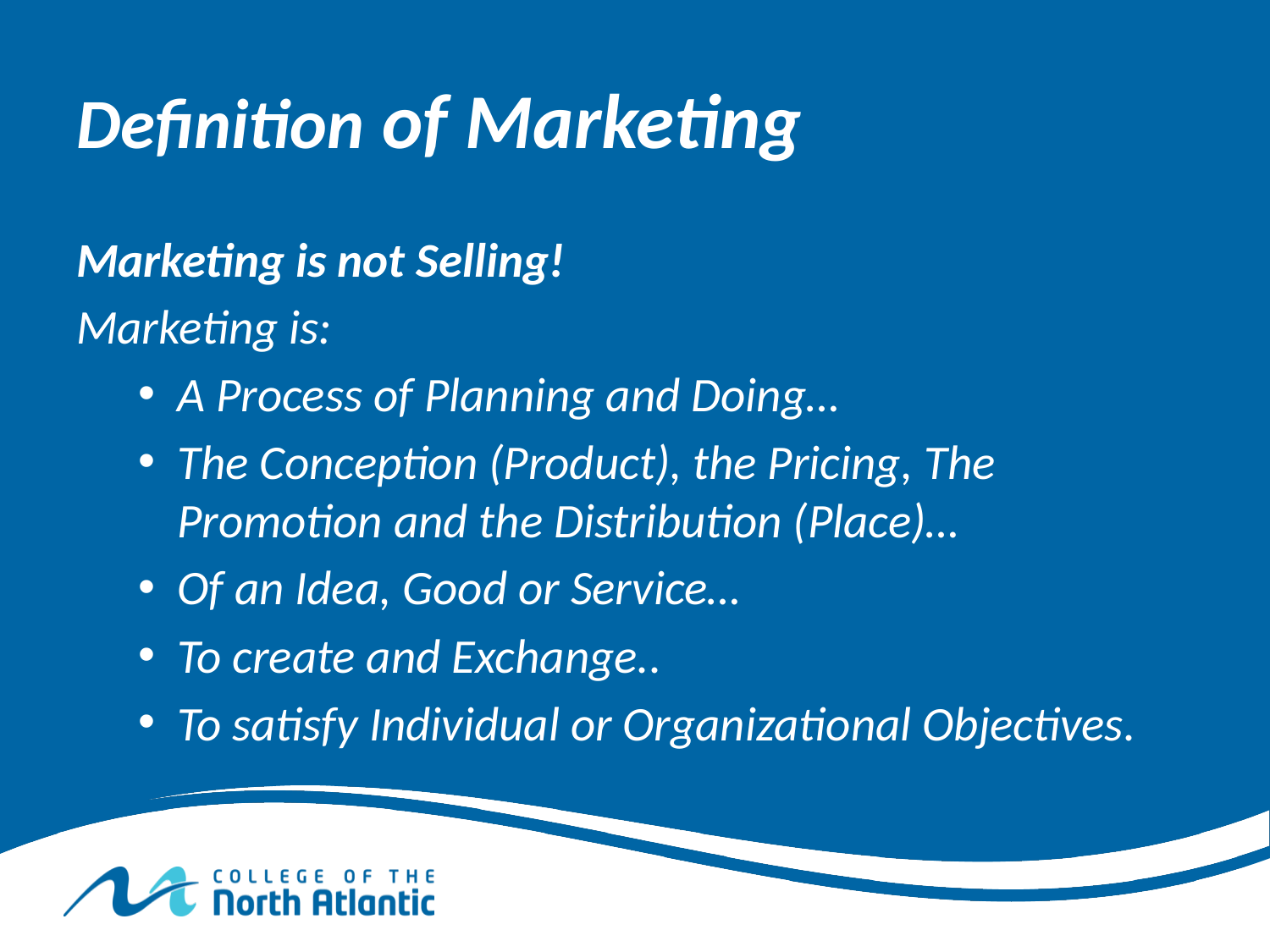

# Definition of Marketing
Marketing is not Selling!
Marketing is:
A Process of Planning and Doing…
The Conception (Product), the Pricing, The Promotion and the Distribution (Place)…
Of an Idea, Good or Service…
To create and Exchange..
To satisfy Individual or Organizational Objectives.